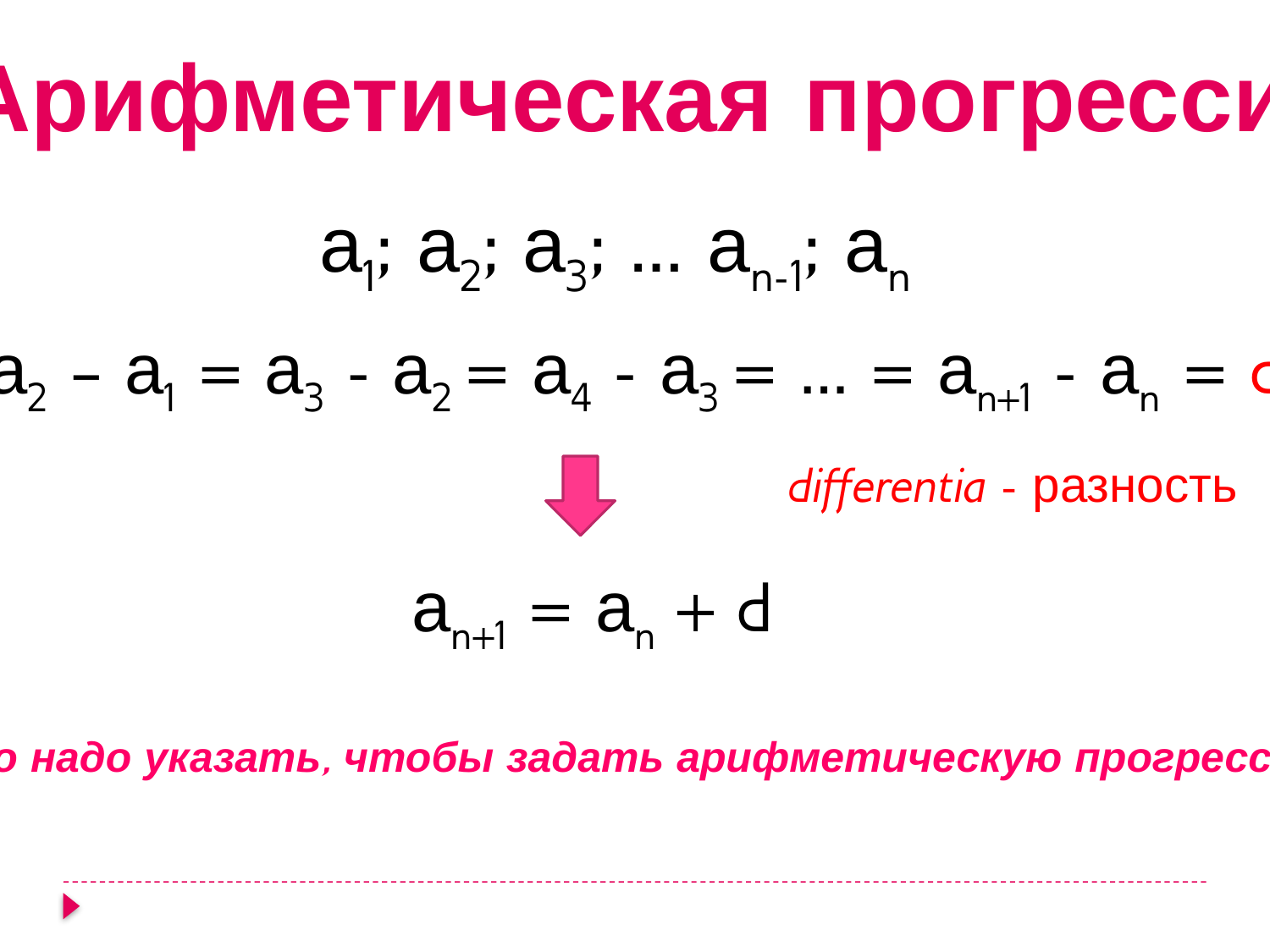

Арифметическая прогрессия
а1; а2; а3; … аn-1; аn
а2 – а1 = а3 - а2 = а4 - а3 = … = аn+1 - аn = d
differentia - разность

аn+1 = аn + d
Что надо указать, чтобы задать арифметическую прогрессию?